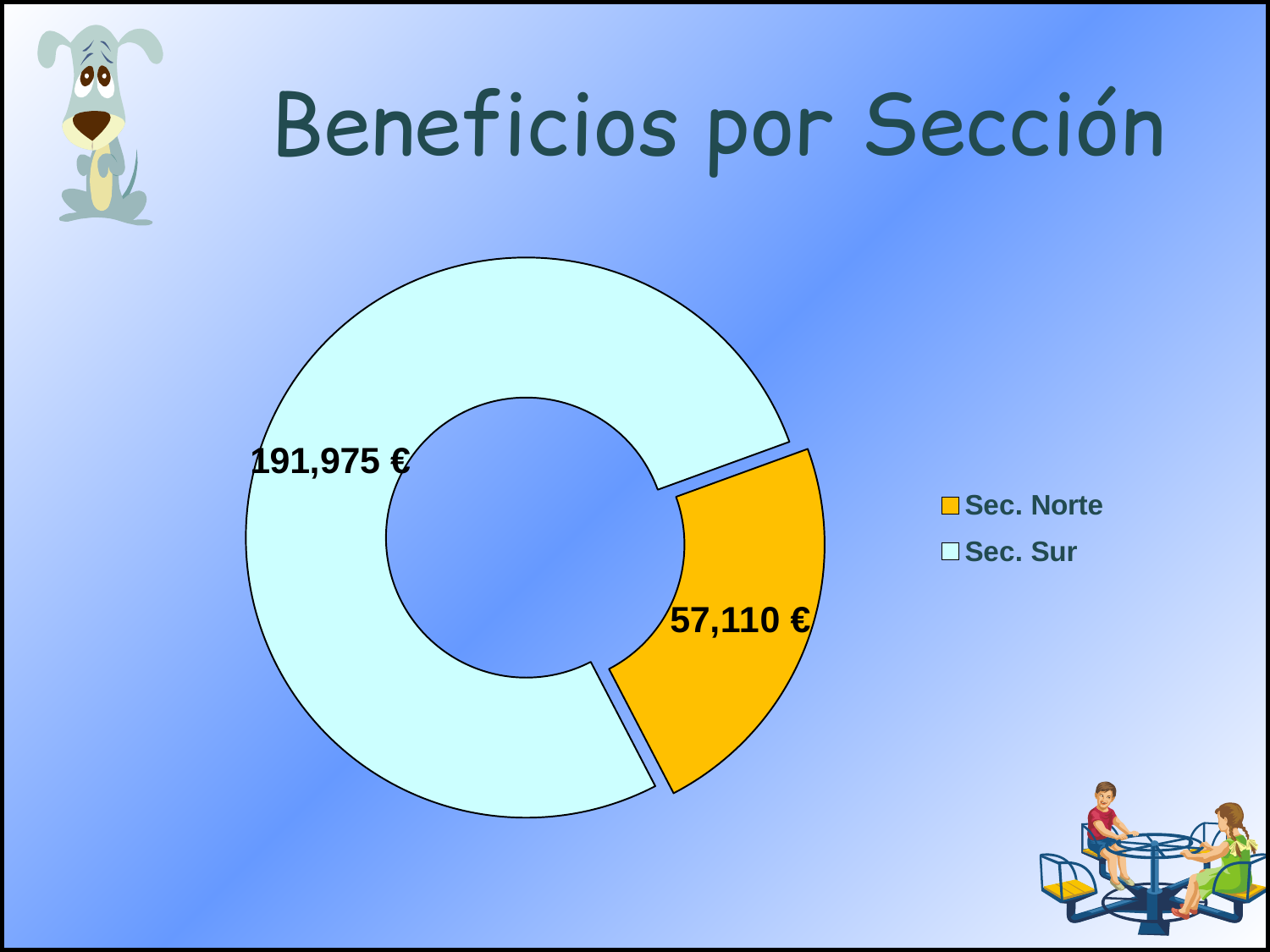

# Beneficios por Sección

### Chart

| Category | Beneficios |
|---|---|
| Sec. Norte | 57110.0 |
| Sec. Sur | 191975.0 |